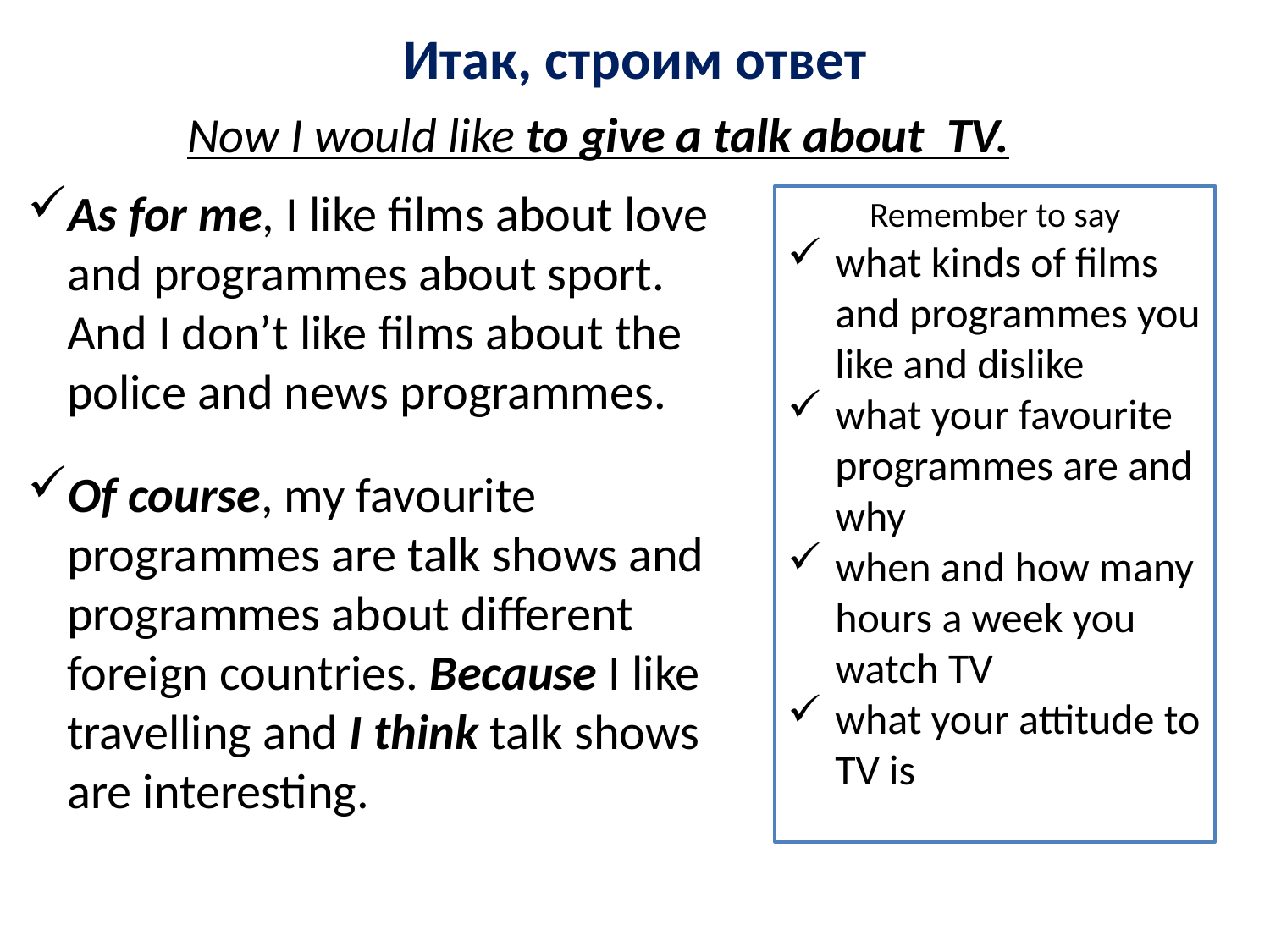

Итак, строим ответ
Now I would like to give a talk about  TV.
As for me, I like films about love and programmes about sport. And I don’t like films about the police and news programmes.
Remember to say
what kinds of films and programmes you like and dislike
what your favourite programmes are and why
when and how many hours a week you watch TV
what your attitude to TV is

Of course, my favourite programmes are talk shows and programmes about different foreign countries. Because I like travelling and I think talk shows are interesting.